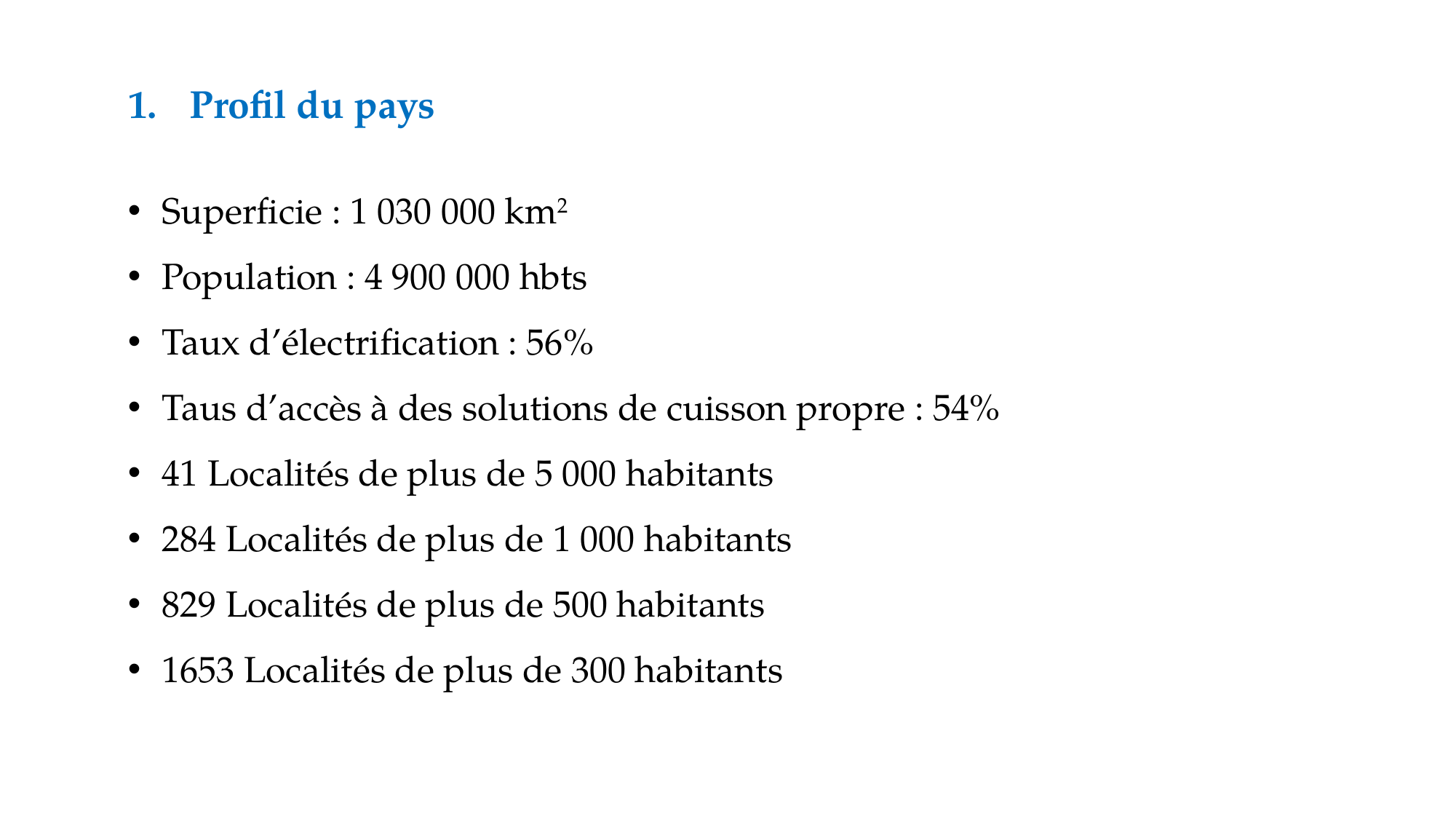

Profil du pays
Superficie : 1 030 000 km2
Population : 4 900 000 hbts
Taux d’électrification : 56%
Taus d’accès à des solutions de cuisson propre : 54%
41 Localités de plus de 5 000 habitants
284 Localités de plus de 1 000 habitants
829 Localités de plus de 500 habitants
1653 Localités de plus de 300 habitants